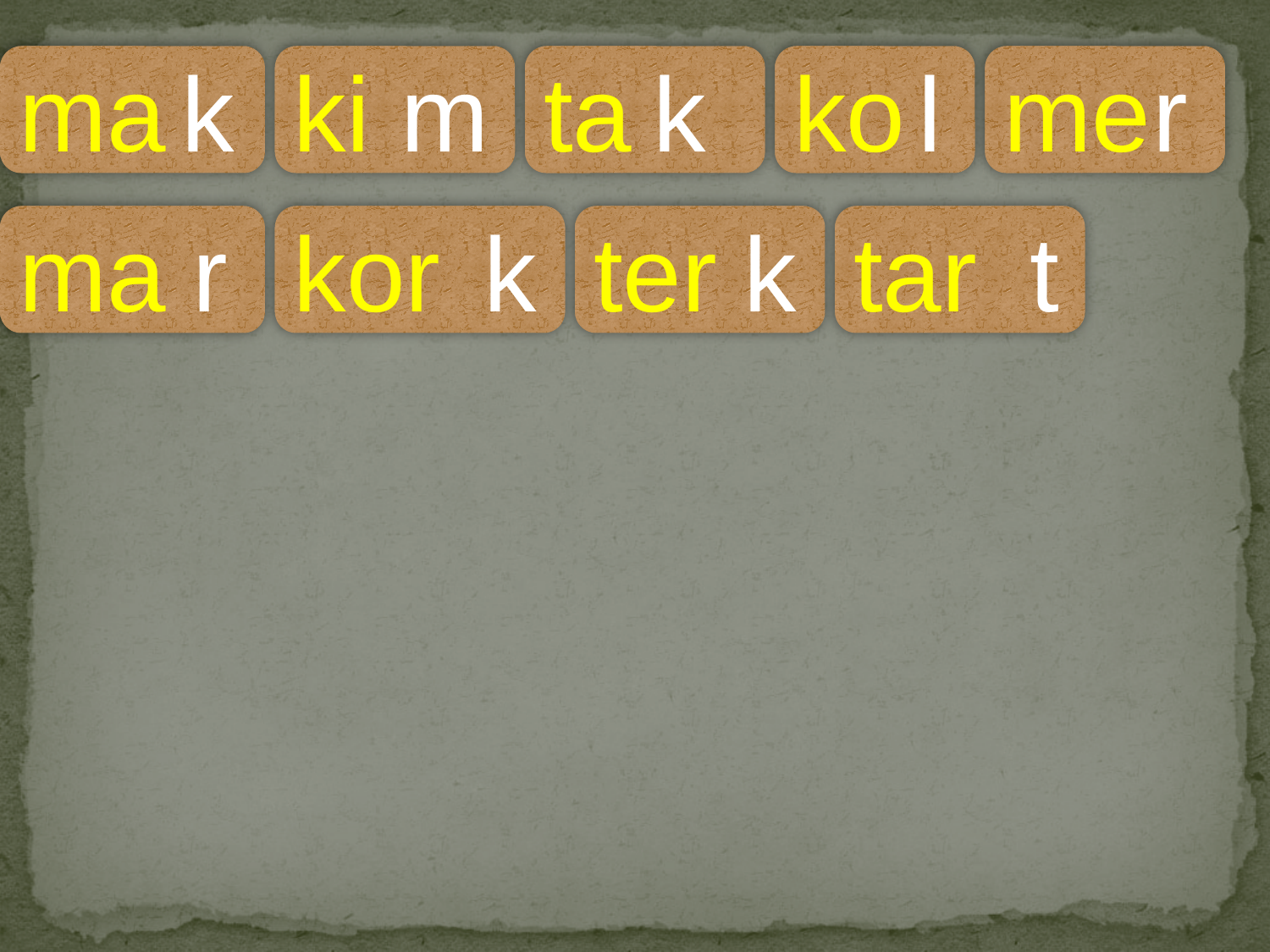

ma
k
ki
m
ta
k
ko
l
me
r
ma
r
kor
k
ter
k
tar
t